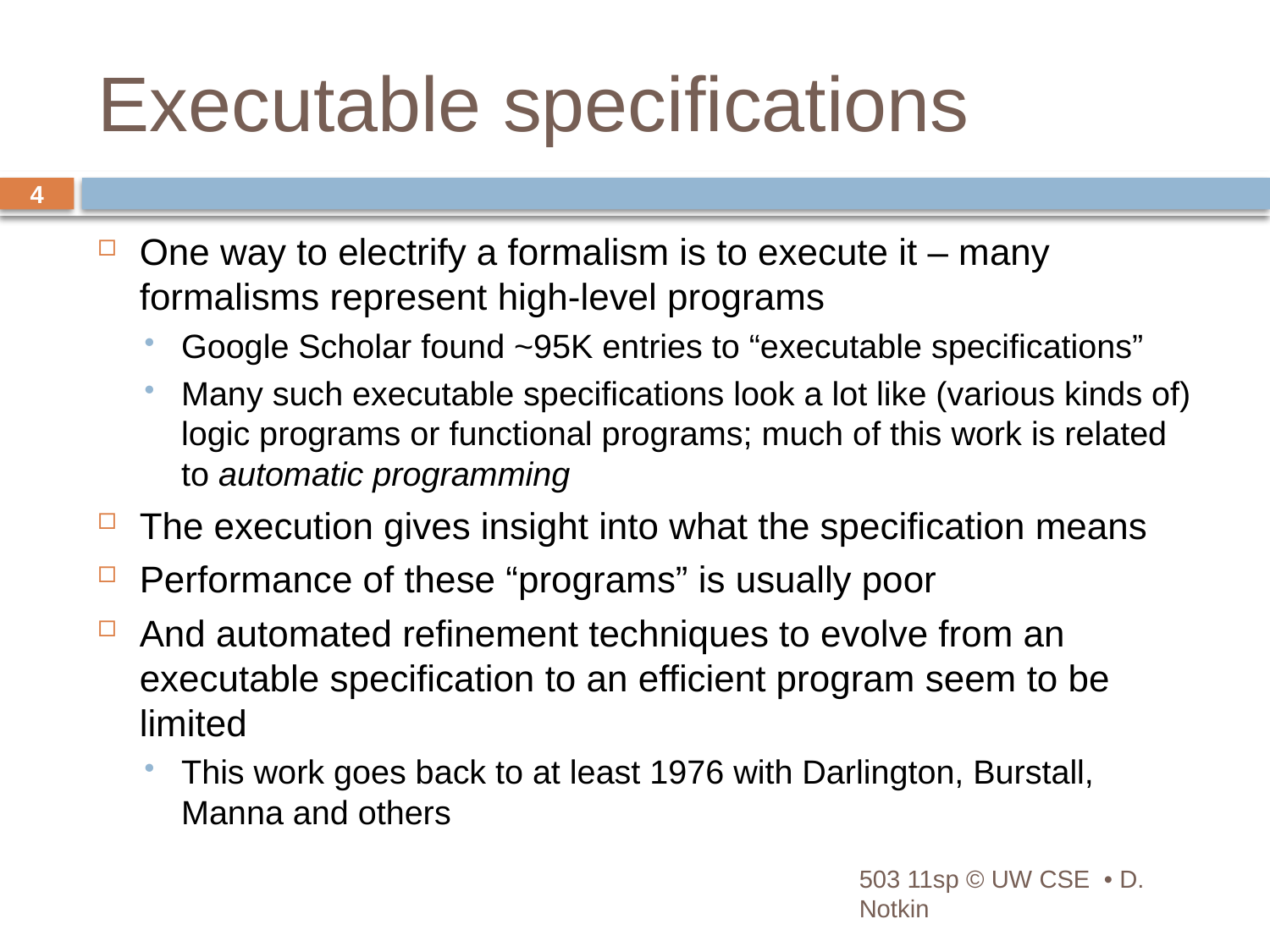

# Executable specifications
4
One way to electrify a formalism is to execute it – many formalisms represent high-level programs
Google Scholar found ~95K entries to “executable specifications”
Many such executable specifications look a lot like (various kinds of) logic programs or functional programs; much of this work is related to automatic programming
The execution gives insight into what the specification means
Performance of these “programs” is usually poor
And automated refinement techniques to evolve from an executable specification to an efficient program seem to be limited
This work goes back to at least 1976 with Darlington, Burstall, Manna and others
503 11sp © UW CSE  • D. Notkin